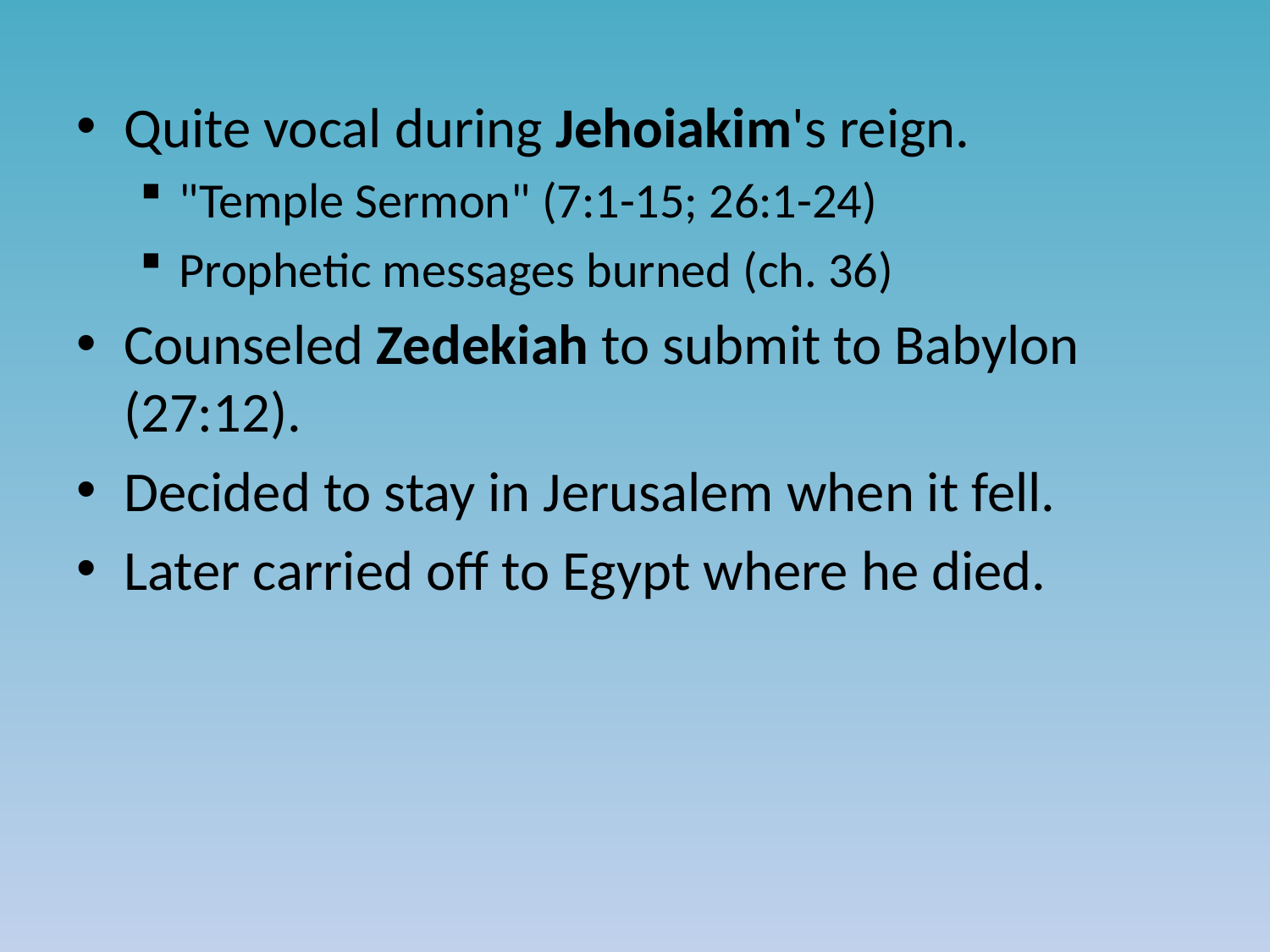

Quite vocal during Jehoiakim's reign.
"Temple Sermon" (7:1-15; 26:1-24)
Prophetic messages burned (ch. 36)
Counseled Zedekiah to submit to Babylon (27:12).
Decided to stay in Jerusalem when it fell.
Later carried off to Egypt where he died.